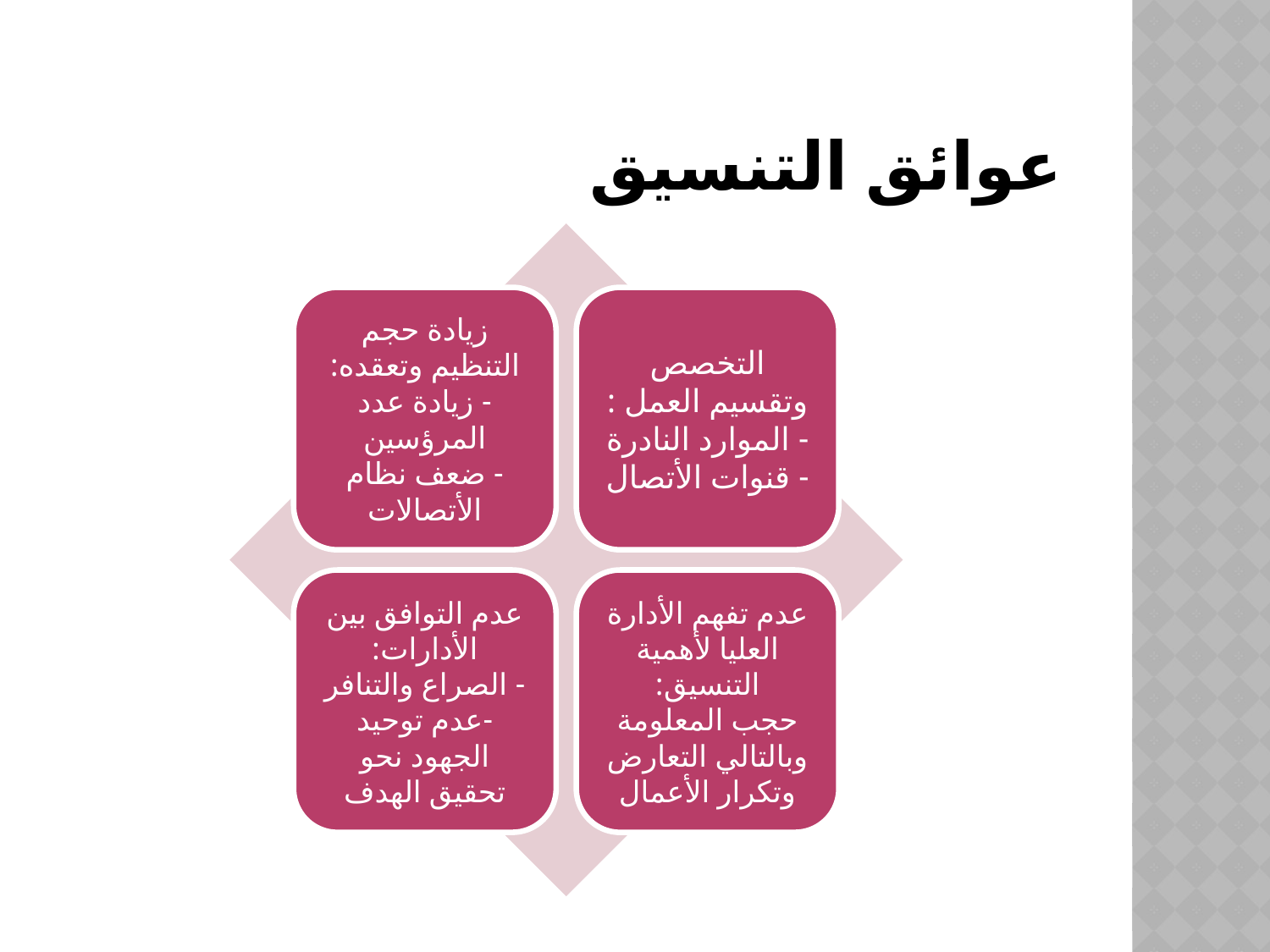

# عوائق التنسيق
زيادة حجم التنظيم وتعقده:
- زيادة عدد المرؤسين
التخصص وتقسيم العمل :
- الموارد النادرة
- الصراع والتنافر
-عدم توحيد الجهود نحو تحقيق الهدف